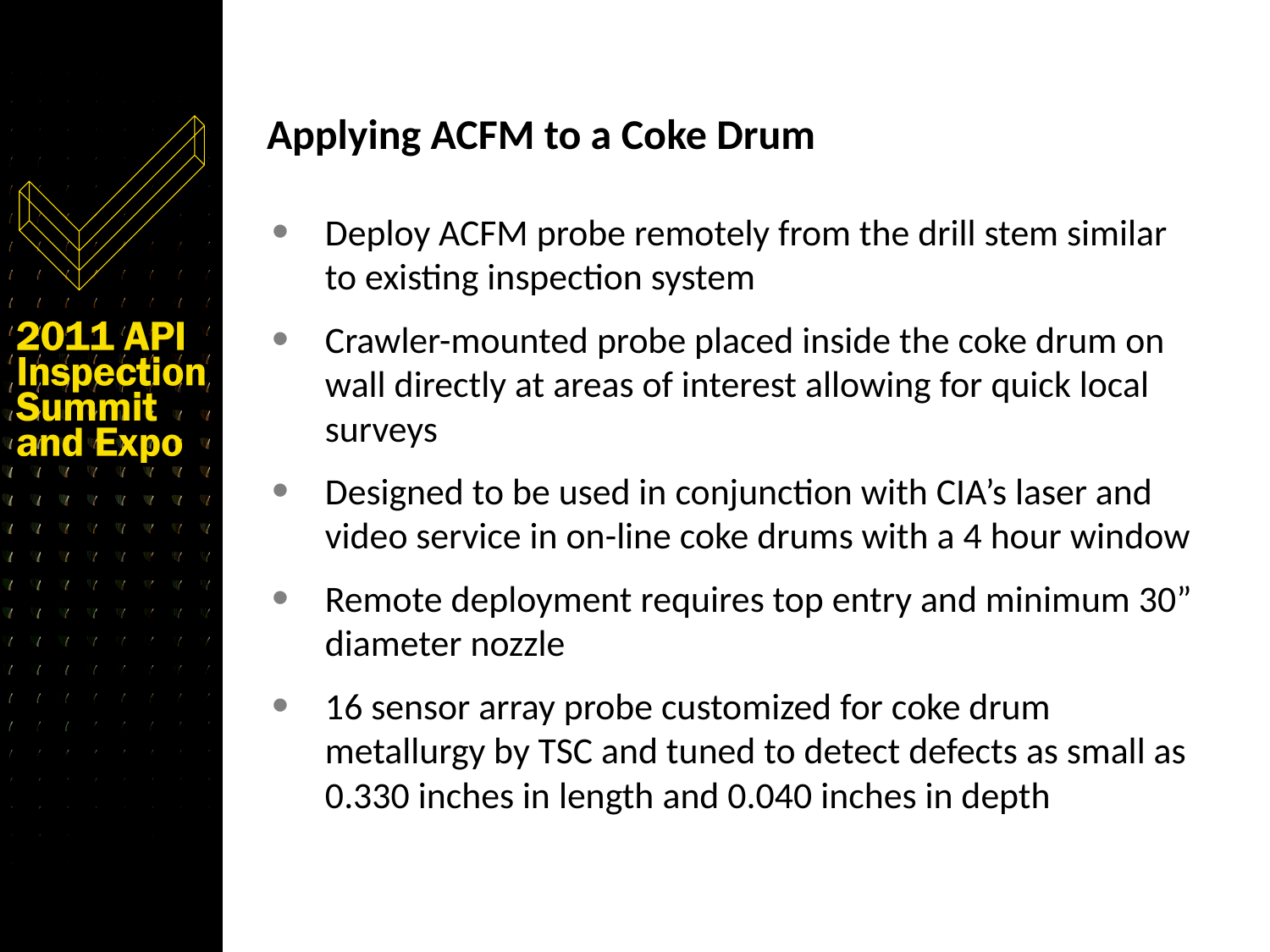

# Applying ACFM to a Coke Drum
Deploy ACFM probe remotely from the drill stem similar to existing inspection system
Crawler-mounted probe placed inside the coke drum on wall directly at areas of interest allowing for quick local surveys
Designed to be used in conjunction with CIA’s laser and video service in on-line coke drums with a 4 hour window
Remote deployment requires top entry and minimum 30” diameter nozzle
16 sensor array probe customized for coke drum metallurgy by TSC and tuned to detect defects as small as 0.330 inches in length and 0.040 inches in depth